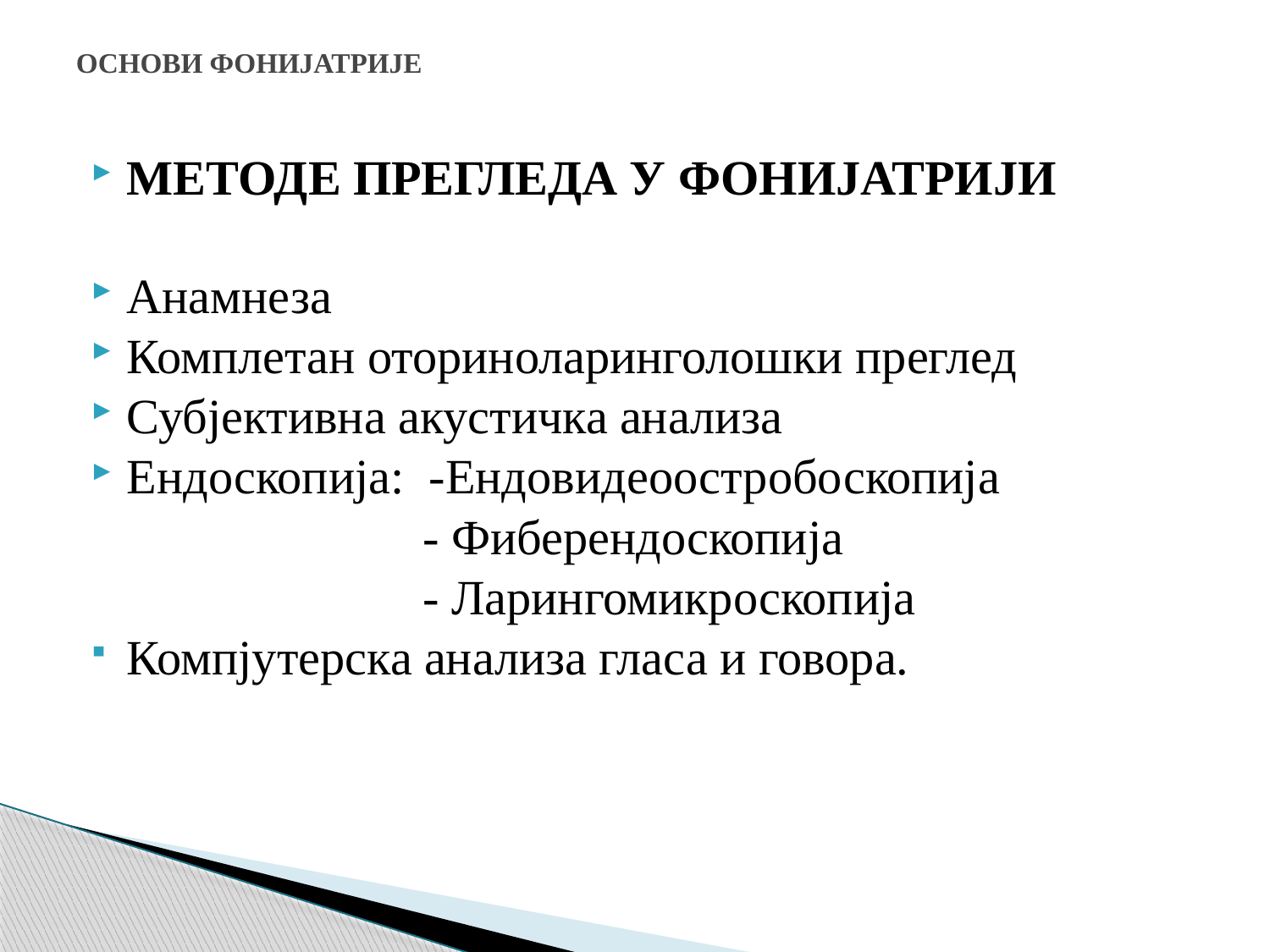

# ОСНОВИ ФОНИЈАТРИЈЕ
МЕТОДЕ ПРЕГЛЕДА У ФОНИЈАТРИЈИ

Анамнеза
Комплетан оториноларинголошки преглед
Субјективна акустичка анализа
Ендоскопија:  -Ендовидеоостробоскопија
                           - Фиберендоскопија
                           - Ларингомикроскопија
Компјутерска анализа гласа и говора.